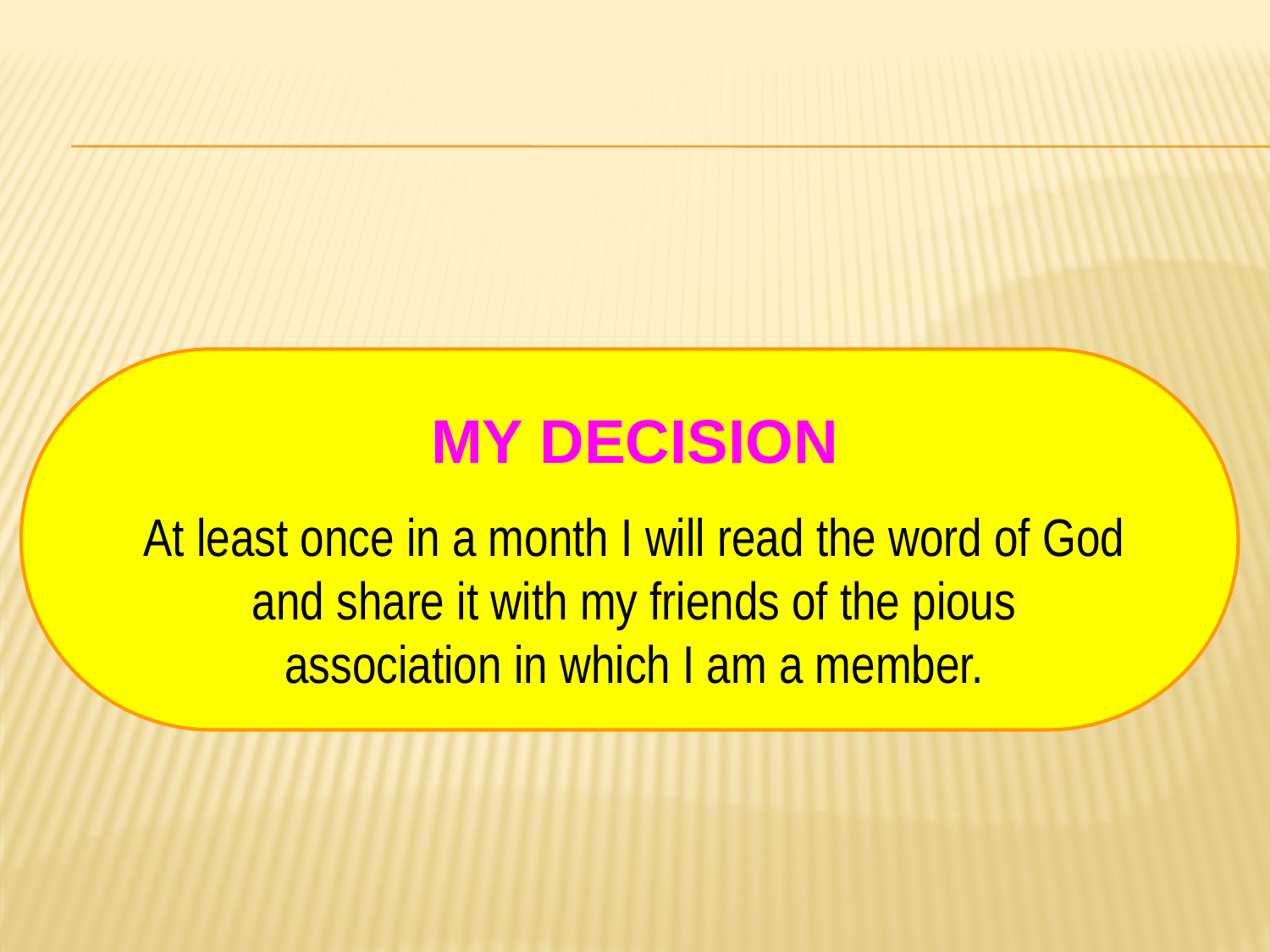

# My Decision
At least once in a month I will read the word of God and share it with my friends of the pious association in which I am a member.